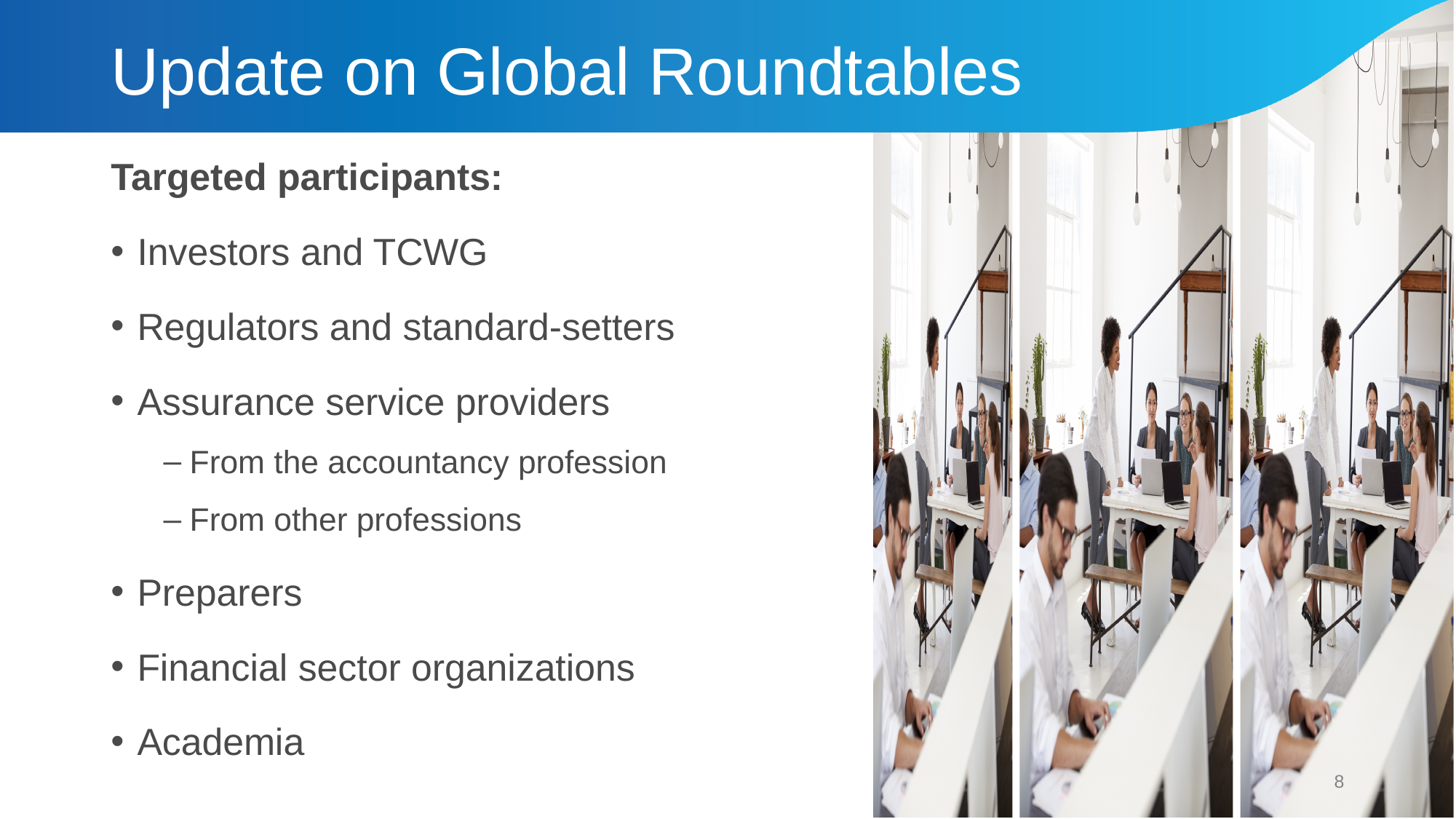

# Update on Global Roundtables
Targeted participants:
Investors and TCWG
Regulators and standard-setters
Assurance service providers
From the accountancy profession
From other professions
Preparers
Financial sector organizations
Academia
8